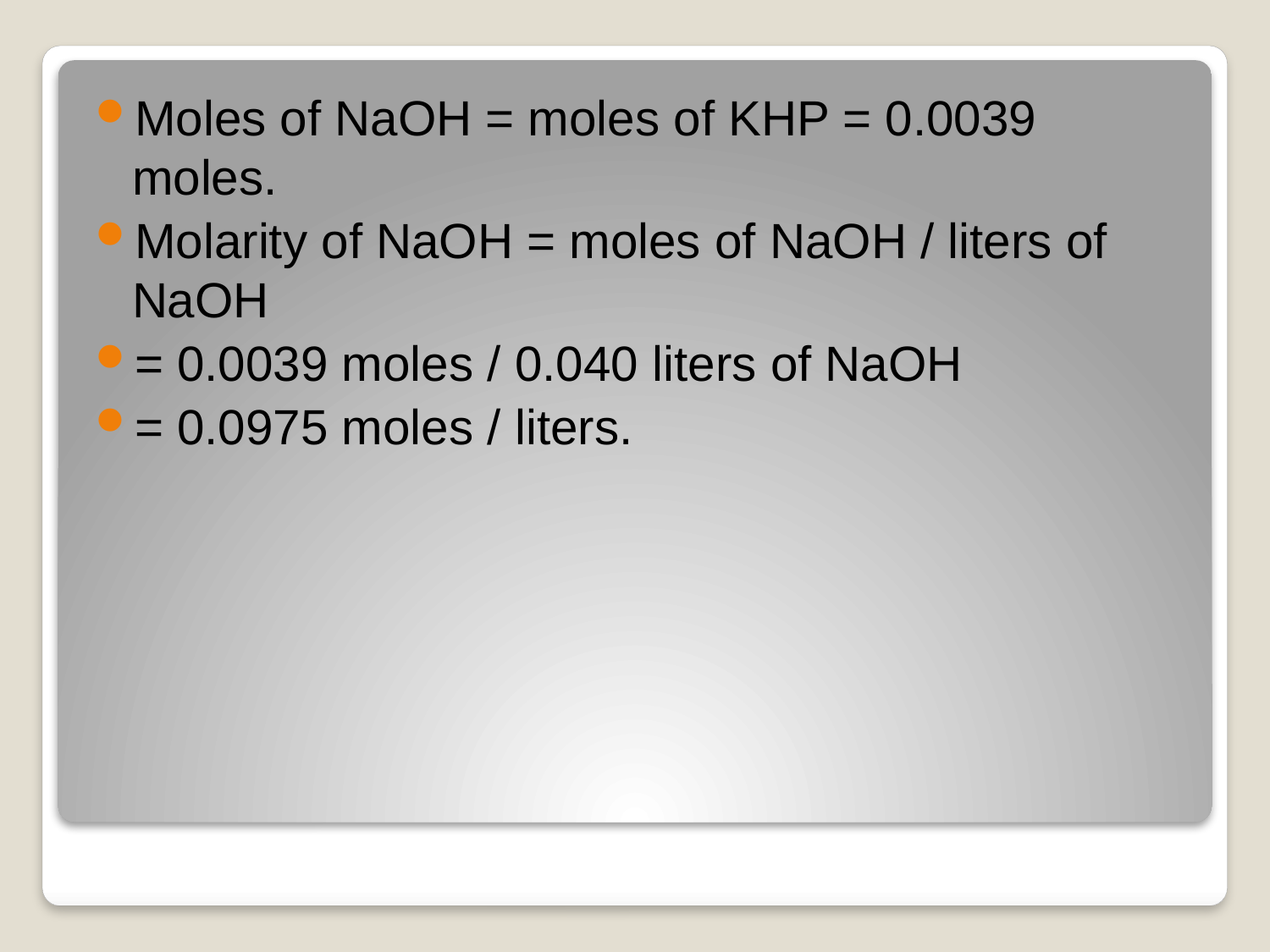

Moles of NaOH = moles of KHP = 0.0039 moles.
Molarity of NaOH = moles of NaOH / liters of NaOH
= 0.0039 moles / 0.040 liters of NaOH
= 0.0975 moles / liters.

#